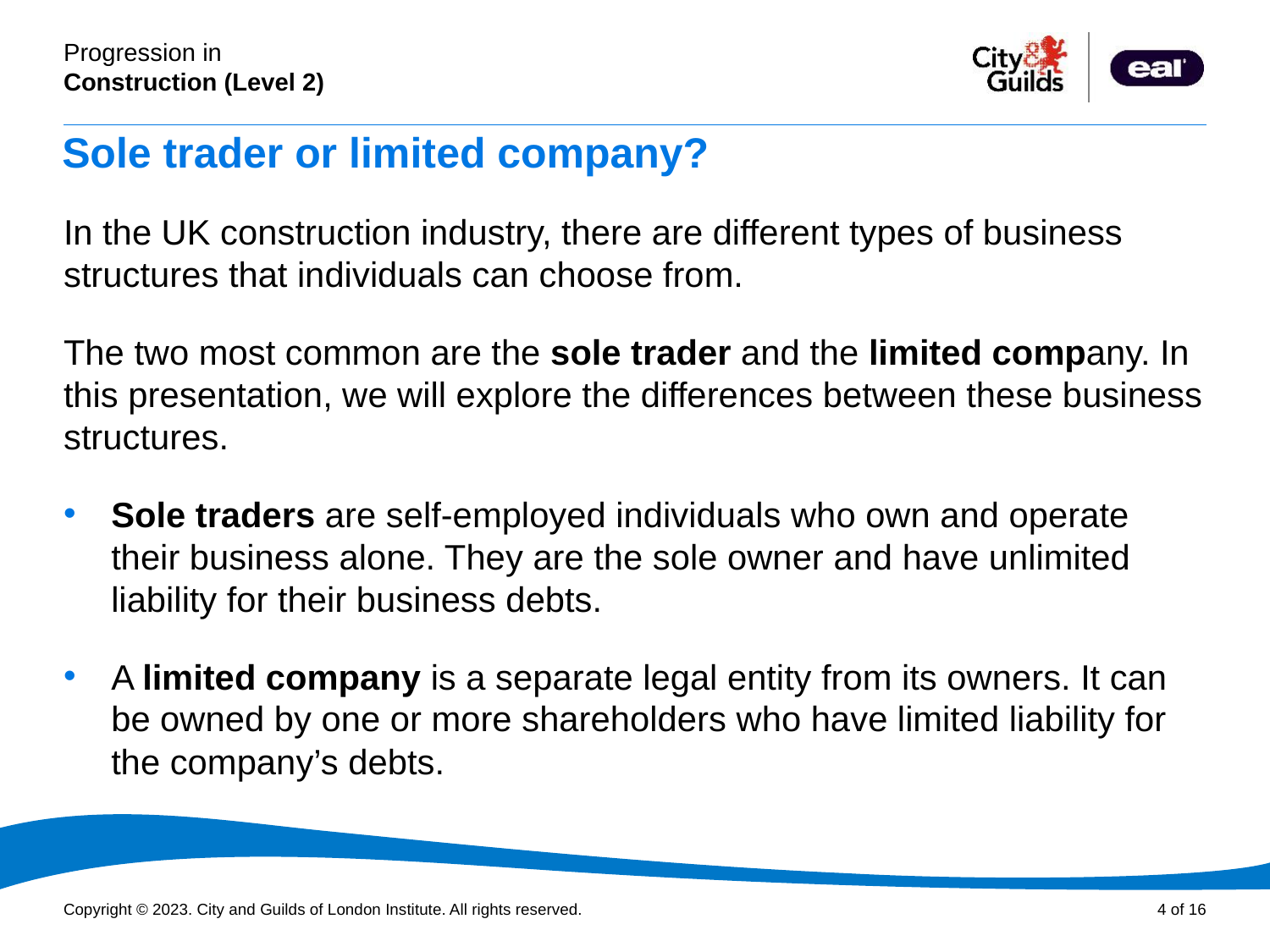

# Sole trader or limited company?
In the UK construction industry, there are different types of business structures that individuals can choose from.
The two most common are the sole trader and the limited company. In this presentation, we will explore the differences between these business structures.
Sole traders are self-employed individuals who own and operate their business alone. They are the sole owner and have unlimited liability for their business debts.
A limited company is a separate legal entity from its owners. It can be owned by one or more shareholders who have limited liability for the company’s debts.